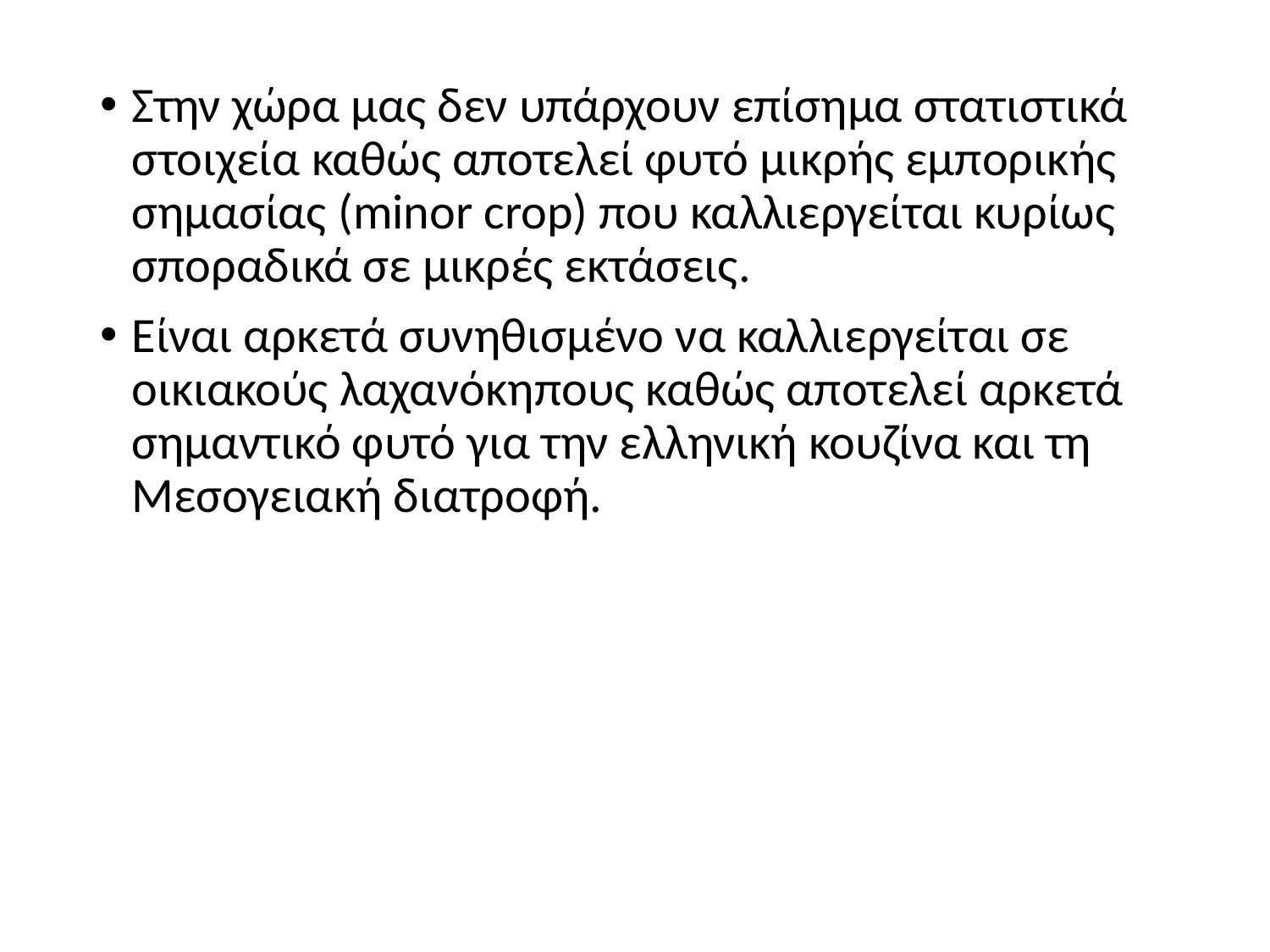

Στην χώρα μας δεν υπάρχουν επίσημα στατιστικά στοιχεία καθώς αποτελεί φυτό μικρής εμπορικής σημασίας (minor crop) που καλλιεργείται κυρίως σποραδικά σε μικρές εκτάσεις.
Είναι αρκετά συνηθισμένο να καλλιεργείται σε οικιακούς λαχανόκηπους καθώς αποτελεί αρκετά σημαντικό φυτό για την ελληνική κουζίνα και τη Μεσογειακή διατροφή.